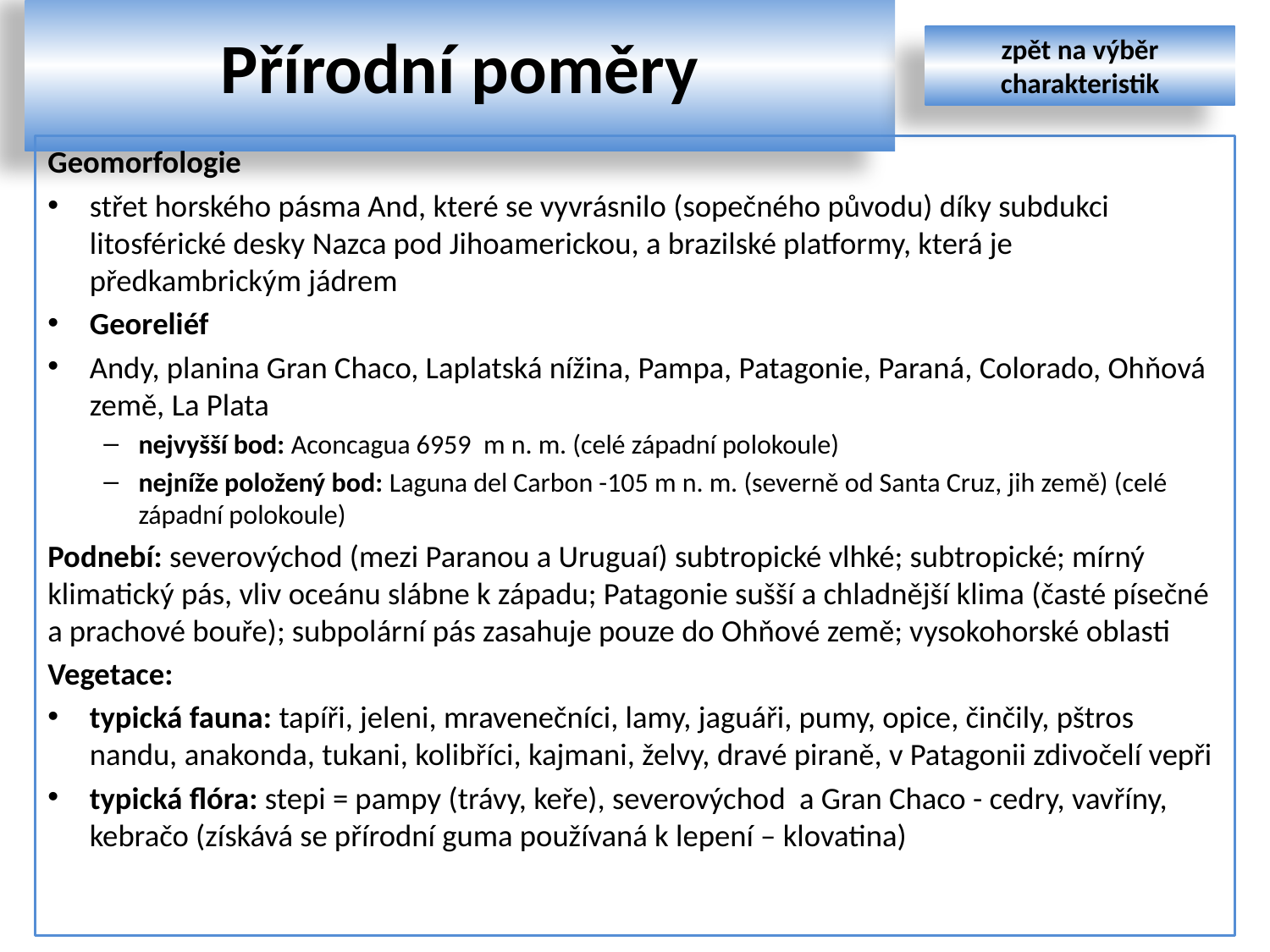

# Přírodní poměry
zpět na výběr charakteristik
Geomorfologie
střet horského pásma And, které se vyvrásnilo (sopečného původu) díky subdukci litosférické desky Nazca pod Jihoamerickou, a brazilské platformy, která je předkambrickým jádrem
Georeliéf
Andy, planina Gran Chaco, Laplatská nížina, Pampa, Patagonie, Paraná, Colorado, Ohňová země, La Plata
nejvyšší bod: Aconcagua 6959  m n. m. (celé západní polokoule)
nejníže položený bod: Laguna del Carbon -105 m n. m. (severně od Santa Cruz, jih země) (celé západní polokoule)
Podnebí: severovýchod (mezi Paranou a Uruguaí) subtropické vlhké; subtropické; mírný klimatický pás, vliv oceánu slábne k západu; Patagonie sušší a chladnější klima (časté písečné a prachové bouře); subpolární pás zasahuje pouze do Ohňové země; vysokohorské oblasti
Vegetace:
typická fauna: tapíři, jeleni, mravenečníci, lamy, jaguáři, pumy, opice, činčily, pštros nandu, anakonda, tukani, kolibříci, kajmani, želvy, dravé piraně, v Patagonii zdivočelí vepři
typická flóra: stepi = pampy (trávy, keře), severovýchod  a Gran Chaco - cedry, vavříny, kebračo (získává se přírodní guma používaná k lepení – klovatina)